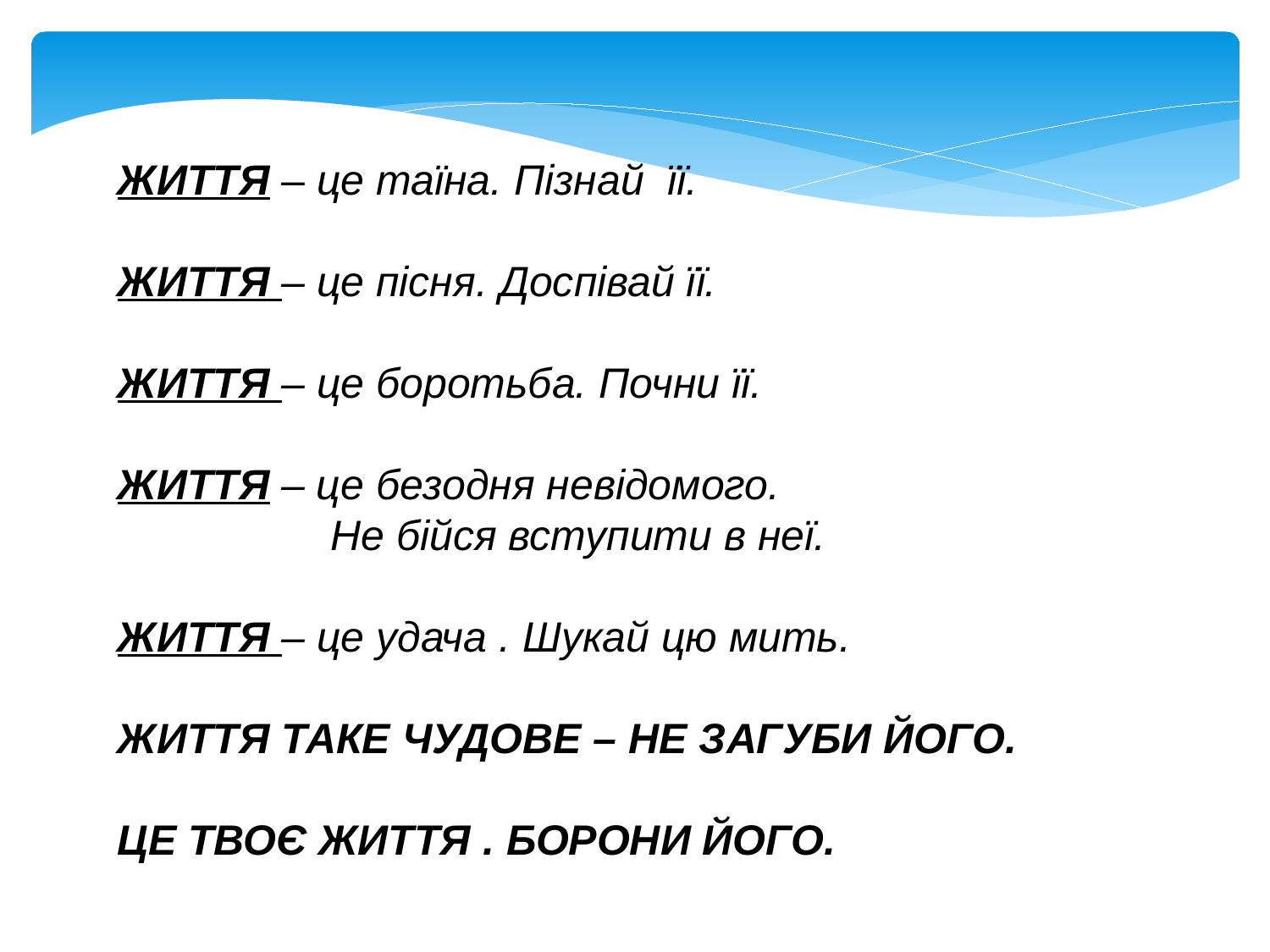

ЖИТТЯ – це таїна. Пізнай  її.

ЖИТТЯ – це пісня. Доспівай її.

ЖИТТЯ – це боротьба. Почни її.

ЖИТТЯ – це безодня невідомого.
                  Не бійся вступити в неї.

ЖИТТЯ – це удача . Шукай цю мить.

ЖИТТЯ ТАКЕ ЧУДОВЕ – НЕ ЗАГУБИ ЙОГО.

ЦЕ ТВОЄ ЖИТТЯ . БОРОНИ ЙОГО.